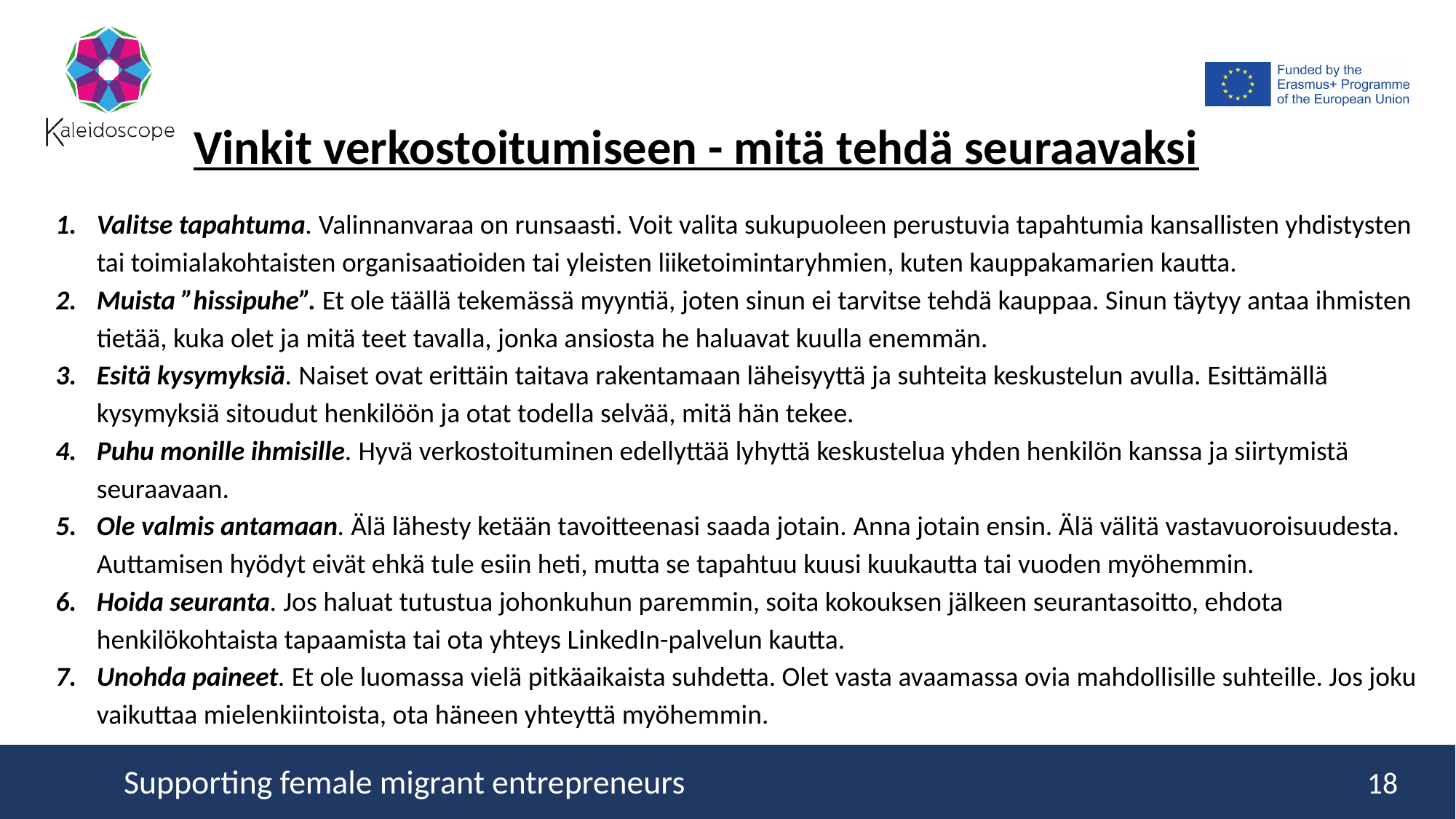

Vinkit verkostoitumiseen - mitä tehdä seuraavaksi
Valitse tapahtuma. Valinnanvaraa on runsaasti. Voit valita sukupuoleen perustuvia tapahtumia kansallisten yhdistysten tai toimialakohtaisten organisaatioiden tai yleisten liiketoimintaryhmien, kuten kauppakamarien kautta.
Muista ”hissipuhe”. Et ole täällä tekemässä myyntiä, joten sinun ei tarvitse tehdä kauppaa. Sinun täytyy antaa ihmisten tietää, kuka olet ja mitä teet tavalla, jonka ansiosta he haluavat kuulla enemmän.
Esitä kysymyksiä. Naiset ovat erittäin taitava rakentamaan läheisyyttä ja suhteita keskustelun avulla. Esittämällä kysymyksiä sitoudut henkilöön ja otat todella selvää, mitä hän tekee.
Puhu monille ihmisille. Hyvä verkostoituminen edellyttää lyhyttä keskustelua yhden henkilön kanssa ja siirtymistä seuraavaan.
Ole valmis antamaan. Älä lähesty ketään tavoitteenasi saada jotain. Anna jotain ensin. Älä välitä vastavuoroisuudesta. Auttamisen hyödyt eivät ehkä tule esiin heti, mutta se tapahtuu kuusi kuukautta tai vuoden myöhemmin.
Hoida seuranta. Jos haluat tutustua johonkuhun paremmin, soita kokouksen jälkeen seurantasoitto, ehdota henkilökohtaista tapaamista tai ota yhteys LinkedIn-palvelun kautta.
Unohda paineet. Et ole luomassa vielä pitkäaikaista suhdetta. Olet vasta avaamassa ovia mahdollisille suhteille. Jos joku vaikuttaa mielenkiintoista, ota häneen yhteyttä myöhemmin.
18